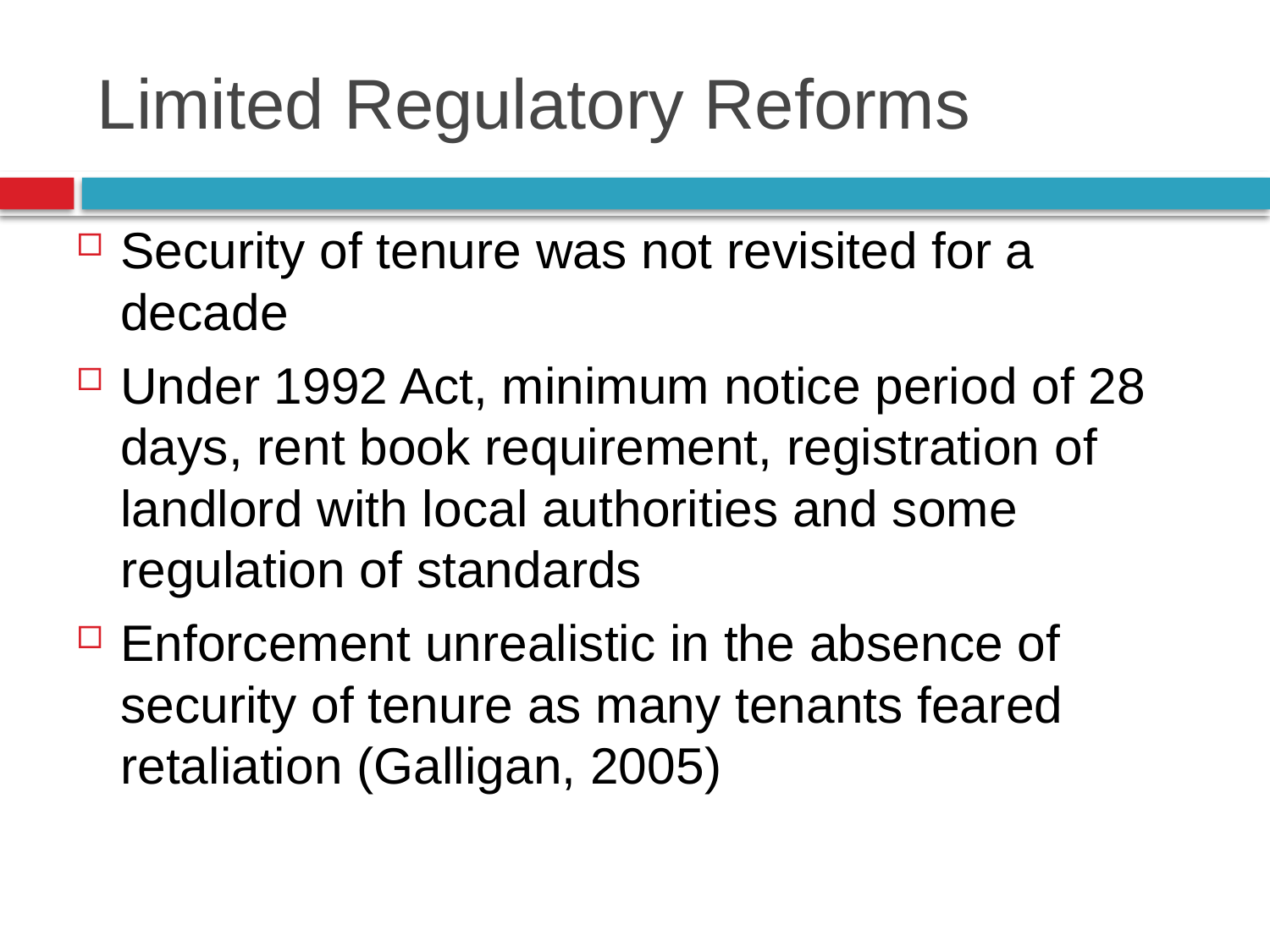

# Limited Regulatory Reforms
Security of tenure was not revisited for a decade
Under 1992 Act, minimum notice period of 28 days, rent book requirement, registration of landlord with local authorities and some regulation of standards
Enforcement unrealistic in the absence of security of tenure as many tenants feared retaliation (Galligan, 2005)